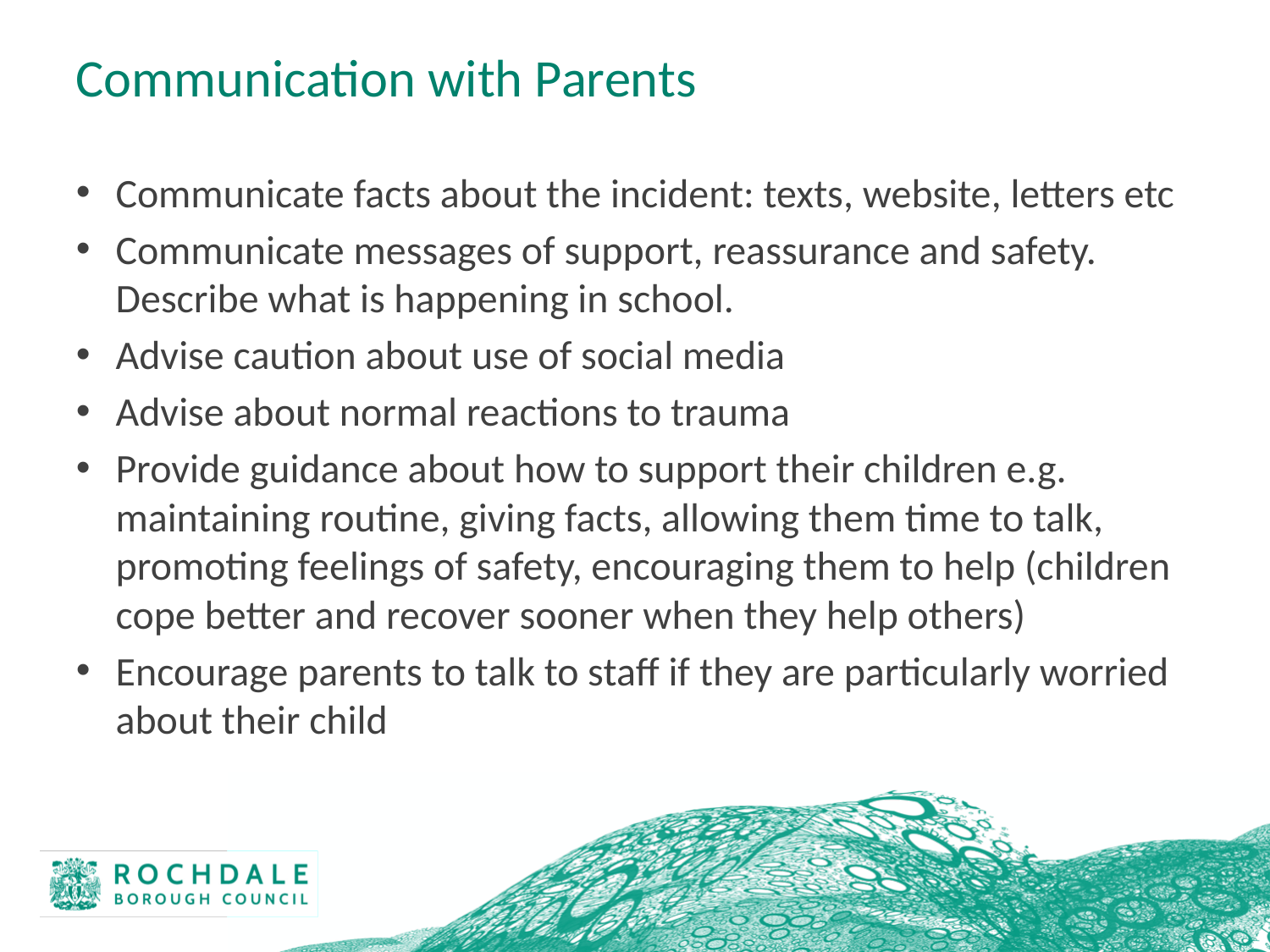

# Communication with Parents
Communicate facts about the incident: texts, website, letters etc
Communicate messages of support, reassurance and safety. Describe what is happening in school.
Advise caution about use of social media
Advise about normal reactions to trauma
Provide guidance about how to support their children e.g. maintaining routine, giving facts, allowing them time to talk, promoting feelings of safety, encouraging them to help (children cope better and recover sooner when they help others)
Encourage parents to talk to staff if they are particularly worried about their child